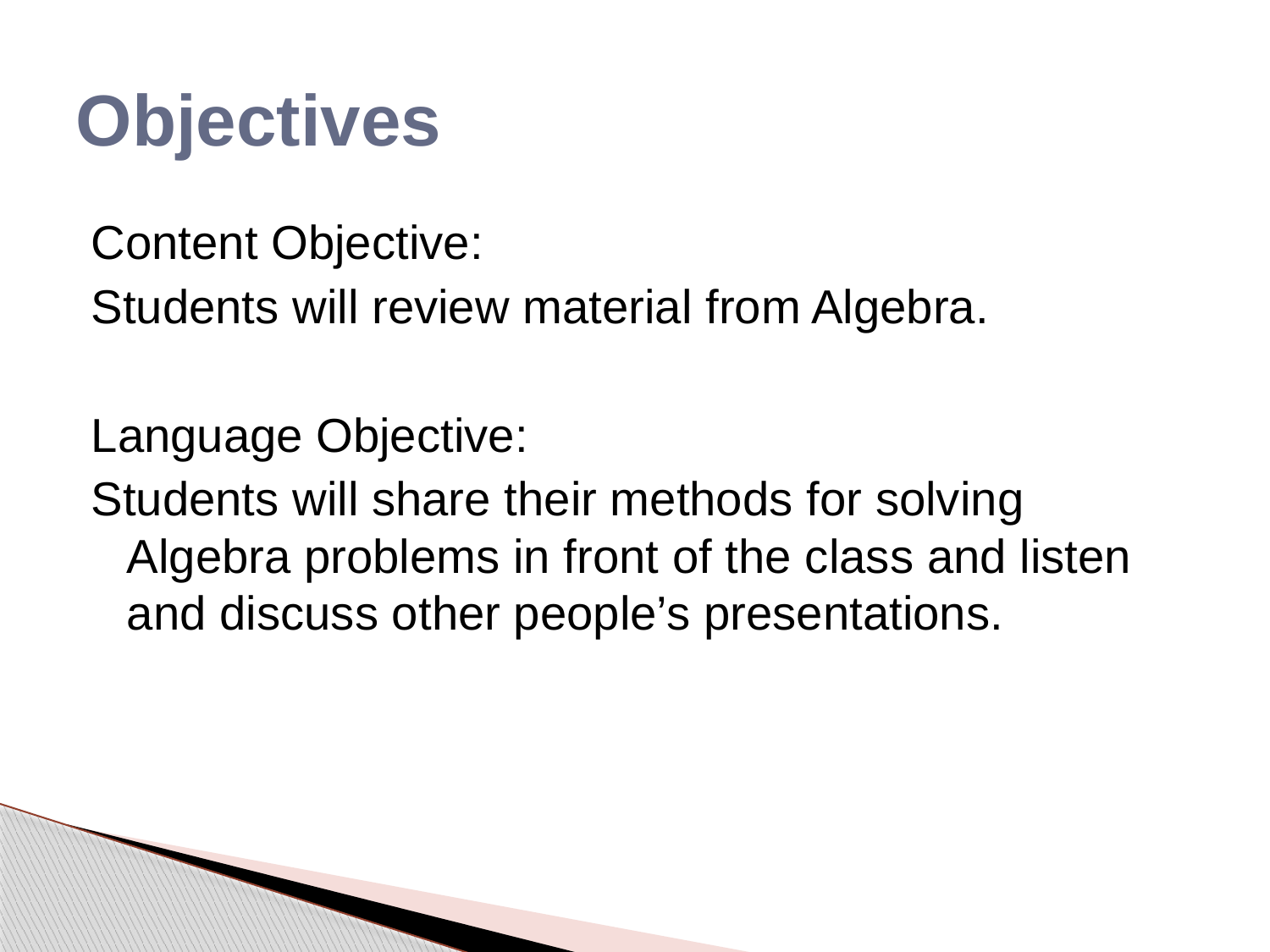

# Objectives
Content Objective:
Students will review material from Algebra.

Language Objective:
Students will share their methods for solving Algebra problems in front of the class and listen and discuss other people’s presentations.